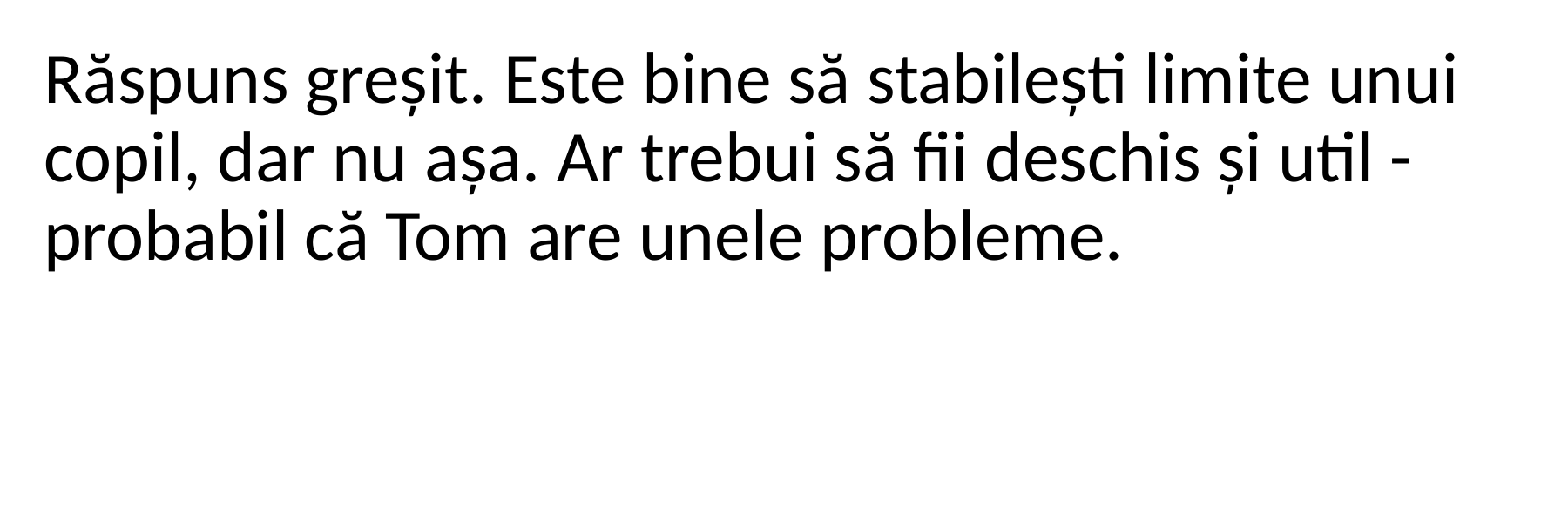

Răspuns greșit. Este bine să stabilești limite unui copil, dar nu așa. Ar trebui să fii deschis și util - probabil că Tom are unele probleme.